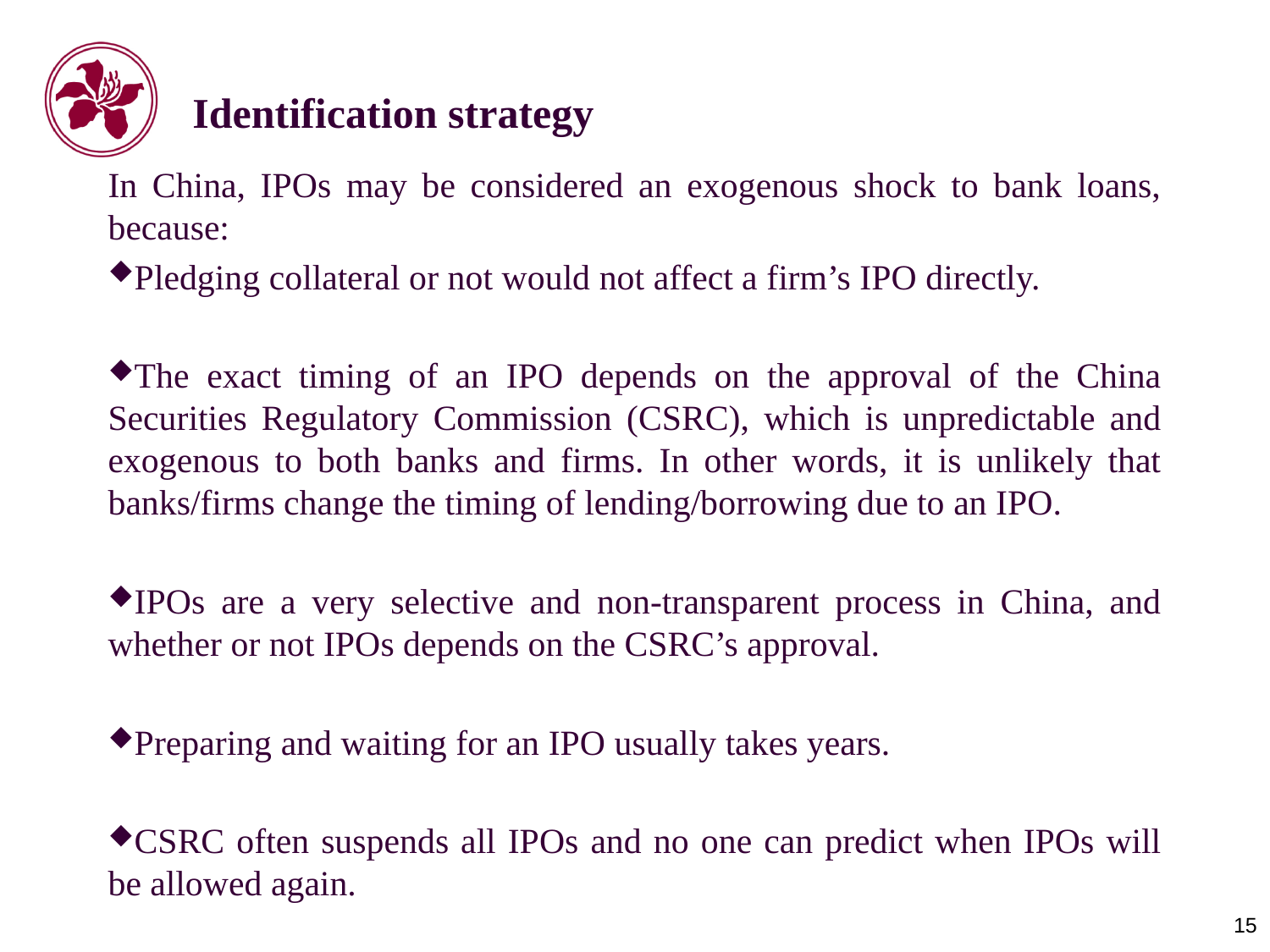

# Identification strategy
In China, IPOs may be considered an exogenous shock to bank loans, because:
Pledging collateral or not would not affect a firm’s IPO directly.

The exact timing of an IPO depends on the approval of the China Securities Regulatory Commission (CSRC), which is unpredictable and exogenous to both banks and firms. In other words, it is unlikely that banks/firms change the timing of lending/borrowing due to an IPO.

IPOs are a very selective and non-transparent process in China, and whether or not IPOs depends on the CSRC’s approval.

Preparing and waiting for an IPO usually takes years.

CSRC often suspends all IPOs and no one can predict when IPOs will be allowed again.

15